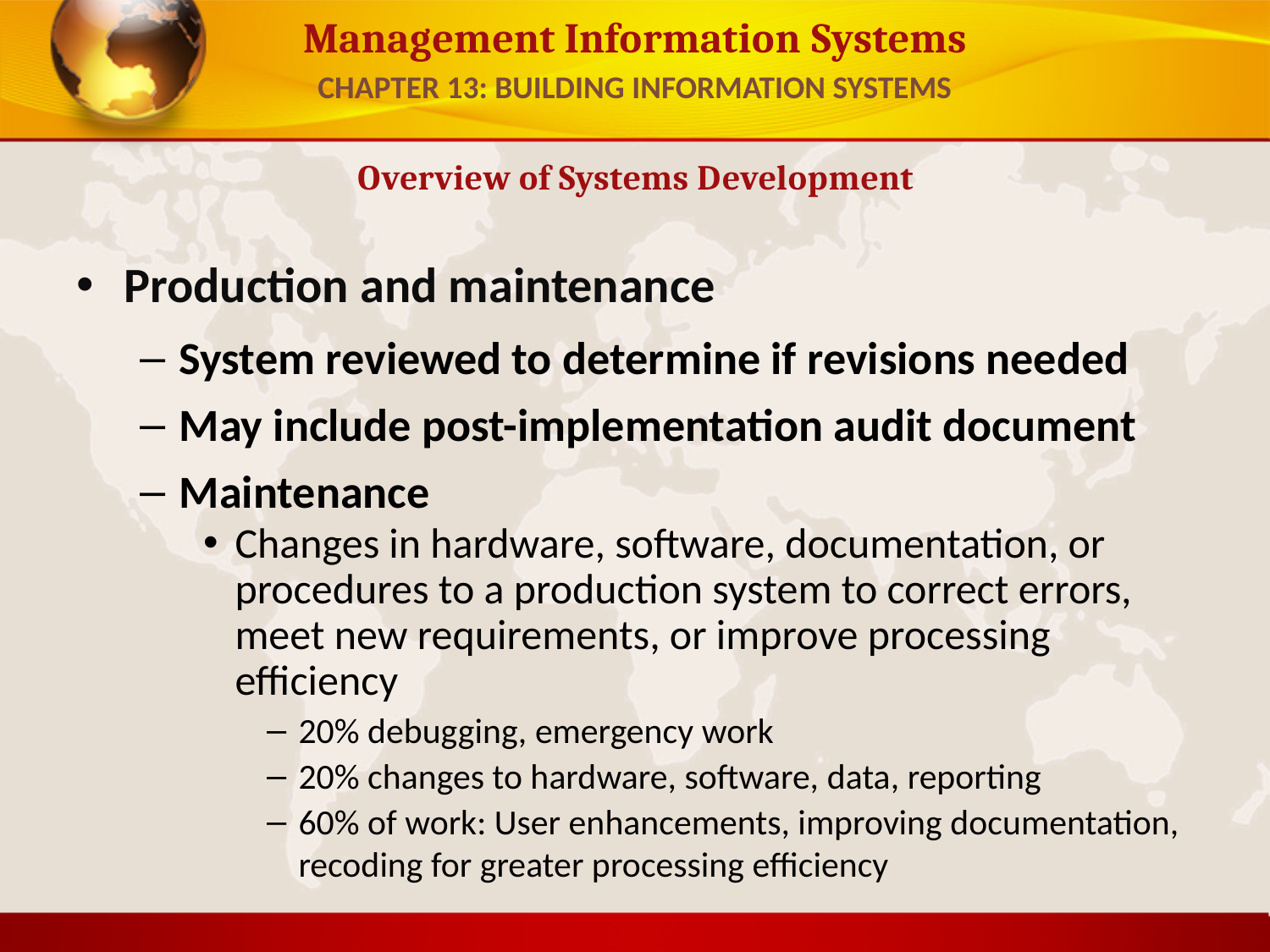

# CHAPTER 13: BUILDING INFORMATION SYSTEMS
Overview of Systems Development
Production and maintenance
System reviewed to determine if revisions needed
May include post-implementation audit document
Maintenance
Changes in hardware, software, documentation, or procedures to a production system to correct errors, meet new requirements, or improve processing efficiency
20% debugging, emergency work
20% changes to hardware, software, data, reporting
60% of work: User enhancements, improving documentation, recoding for greater processing efficiency